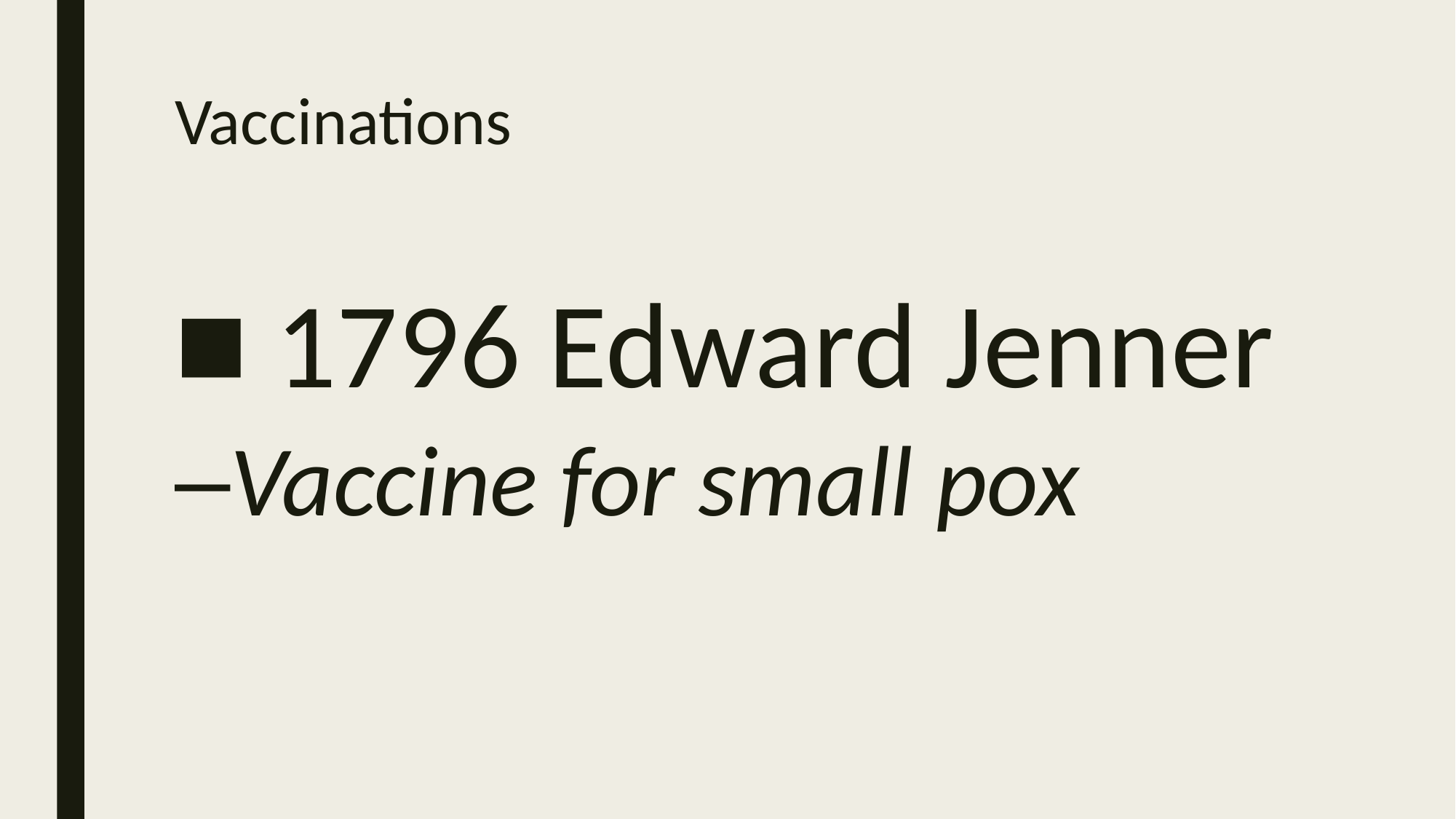

# Vaccinations
 1796 Edward Jenner
Vaccine for small pox